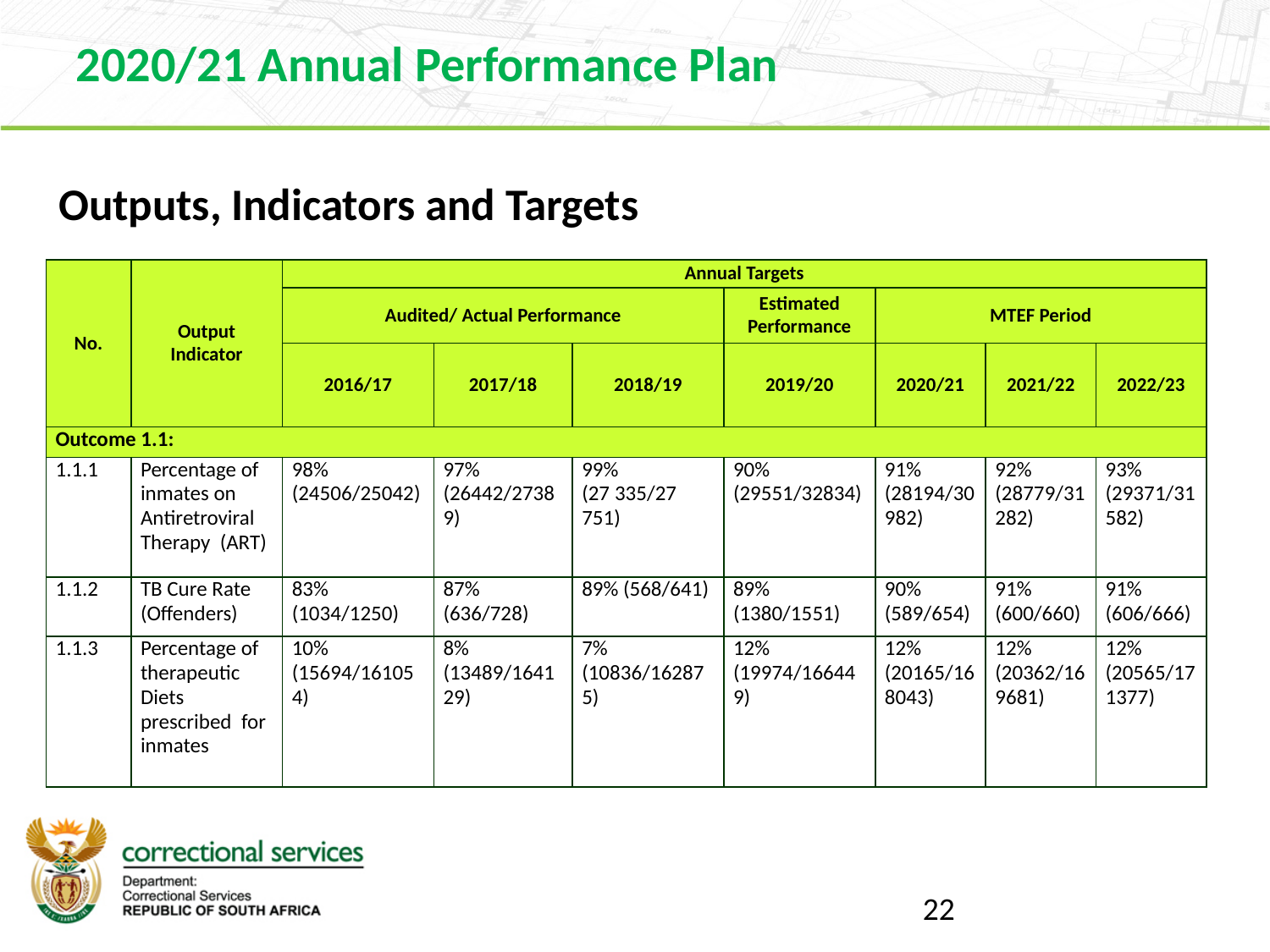

2020/21 Annual Performance Plan
Outputs, Indicators and Targets
| No. | Output Indicator | Annual Targets |  |  |  |  |  |  |
| --- | --- | --- | --- | --- | --- | --- | --- | --- |
|  |  | Audited/ Actual Performance |  |  | Estimated Performance | MTEF Period |  |  |
|  |  | 2016/17 | 2017/18 | 2018/19 | 2019/20 | 2020/21 | 2021/22 | 2022/23 |
| Outcome 1.1: |  |  |  |  |  |  |  |  |
| 1.1.1 | Percentage of inmates on Antiretroviral Therapy (ART) | 98% (24506/25042) | 97% (26442/27389) | 99% (27 335/27 751) | 90% (29551/32834) | 91% (28194/30982) | 92% (28779/31282) | 93% (29371/31582) |
| 1.1.2 | TB Cure Rate (Offenders) | 83% (1034/1250) | 87% (636/728) | 89% (568/641) | 89% (1380/1551) | 90% (589/654) | 91% (600/660) | 91% (606/666) |
| 1.1.3 | Percentage of therapeutic Diets prescribed for inmates | 10% (15694/161054) | 8% (13489/164129) | 7% (10836/162875) | 12% (19974/166449) | 12% (20165/168043) | 12% (20362/169681) | 12% (20565/171377) |
22